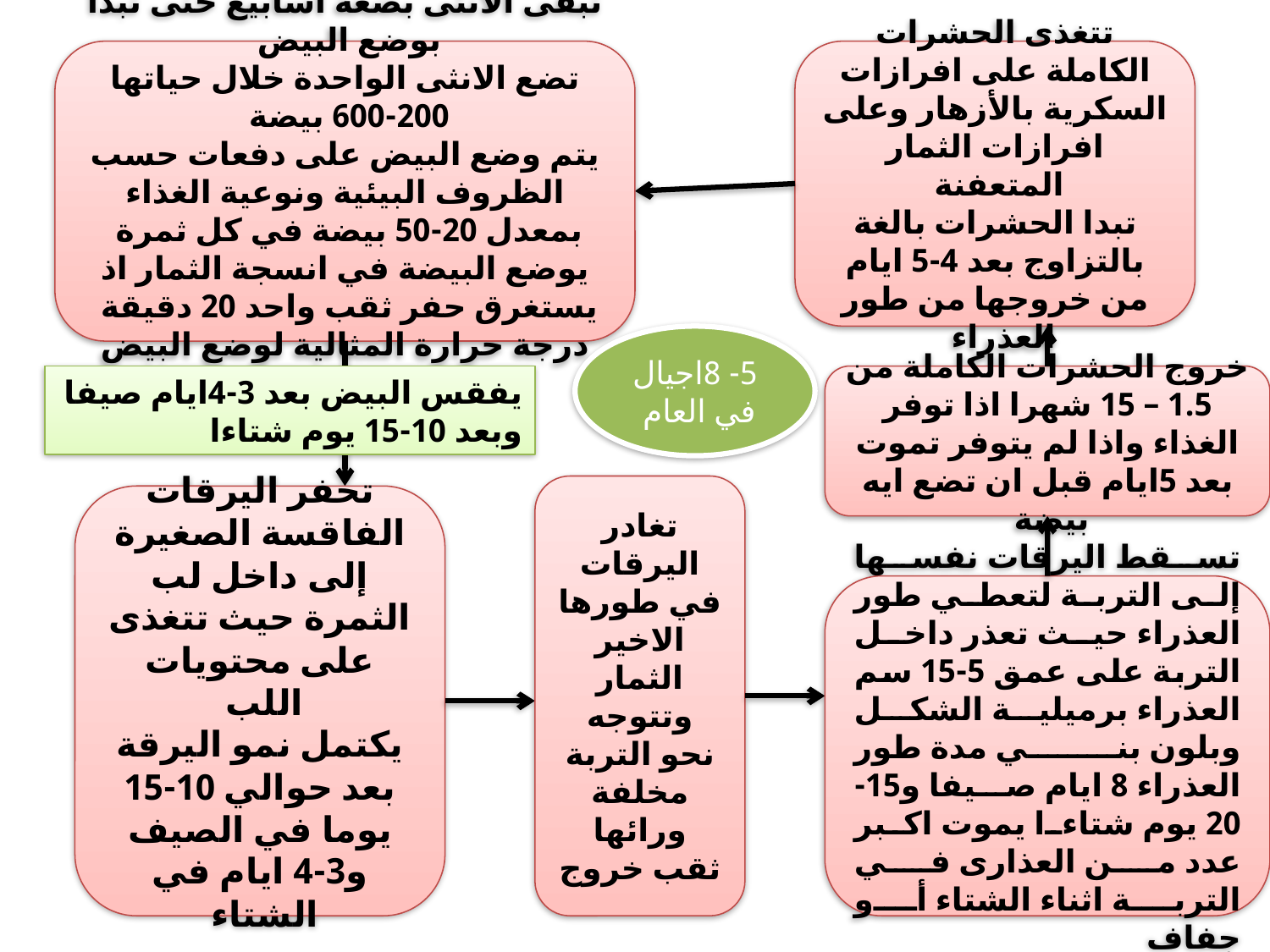

تبقى الانثى بضعة اسابيع حتى تبدا بوضع البيض
تضع الانثى الواحدة خلال حياتها 200-600 بيضة
يتم وضع البيض على دفعات حسب الظروف البيئية ونوعية الغذاء بمعدل 20-50 بيضة في كل ثمرة
يوضع البيضة في انسجة الثمار اذ يستغرق حفر ثقب واحد 20 دقيقة
درجة حرارة المثالية لوضع البيض 23-27 °م
تتغذى الحشرات الكاملة على افرازات السكرية بالأزهار وعلى افرازات الثمار المتعفنة
تبدا الحشرات بالغة بالتزاوج بعد 4-5 ايام من خروجها من طور العذراء

5- 8اجيال في العام
يفقس البيض بعد 3-4ايام صيفا وبعد 10-15 يوم شتاءا
خروج الحشرات الكاملة من 1.5 – 15 شهرا اذا توفر الغذاء واذا لم يتوفر تموت بعد 5ايام قبل ان تضع ايه بيضة
تغادر اليرقات في طورها الاخير الثمار وتتوجه نحو التربة مخلفة ورائها ثقب خروج
تحفر اليرقات الفاقسة الصغيرة إلى داخل لب الثمرة حيث تتغذى على محتويات اللب
يكتمل نمو اليرقة بعد حوالي 10-15 يوما في الصيف و3-4 ايام في الشتاء
تسقط اليرقات نفسها إلى التربة لتعطي طور العذراء حيث تعذر داخل التربة على عمق 5-15 سم العذراء برميلية الشكل وبلون بني مدة طور العذراء 8 ايام صيفا و15-20 يوم شتاءا يموت اكبر عدد من العذارى في التربة اثناء الشتاء أو جفاف